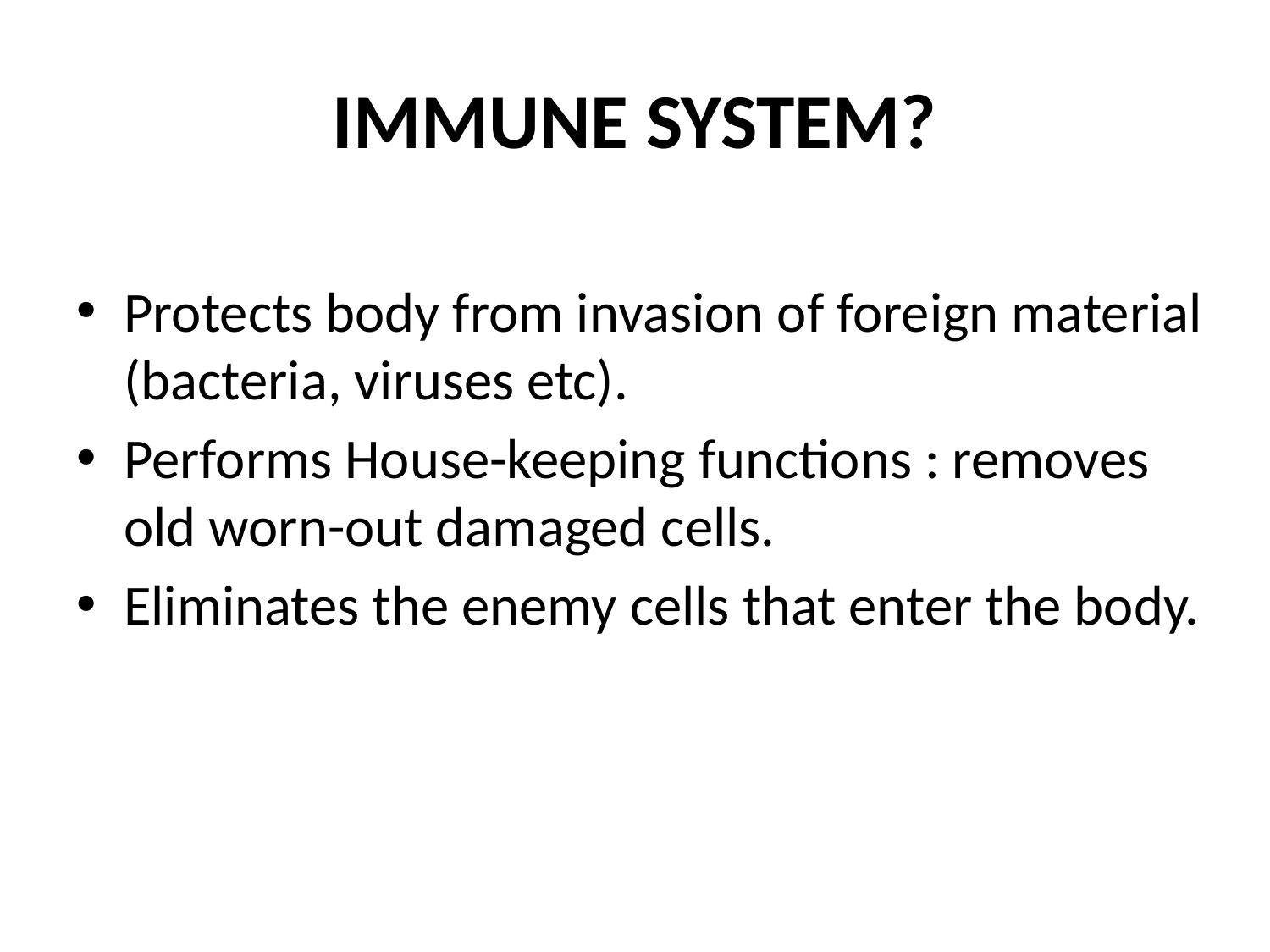

# IMMUNE SYSTEM?

Protects body from invasion of foreign material (bacteria, viruses etc).
Performs House-keeping functions : removes old worn-out damaged cells.
Eliminates the enemy cells that enter the body.